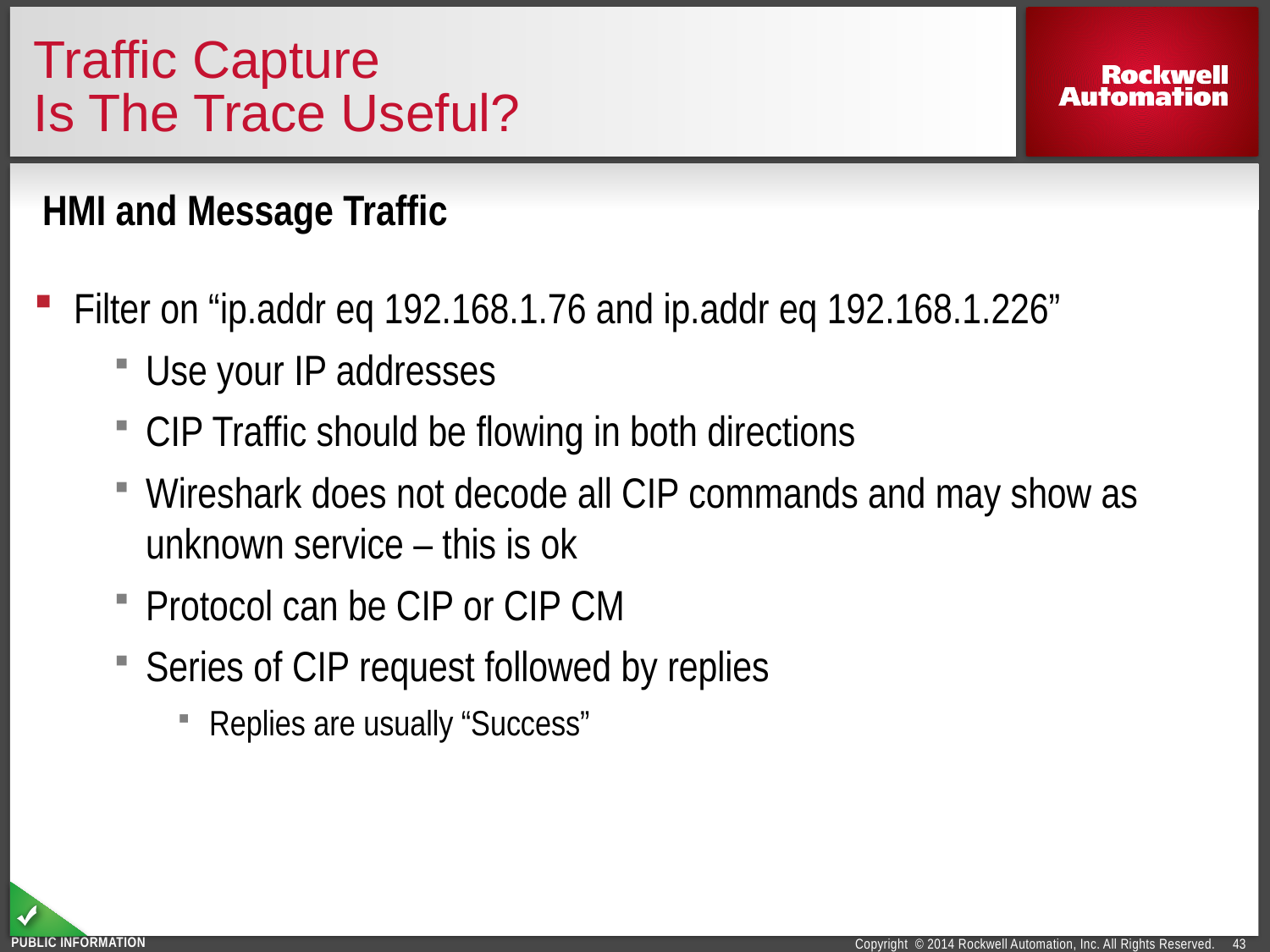

# Traffic Capture Is The Trace Useful?
HMI and Message Traffic
Filter on “ip.addr eq 192.168.1.76 and ip.addr eq 192.168.1.226”
Use your IP addresses
CIP Traffic should be flowing in both directions
Wireshark does not decode all CIP commands and may show as unknown service – this is ok
Protocol can be CIP or CIP CM
Series of CIP request followed by replies
Replies are usually “Success”
43